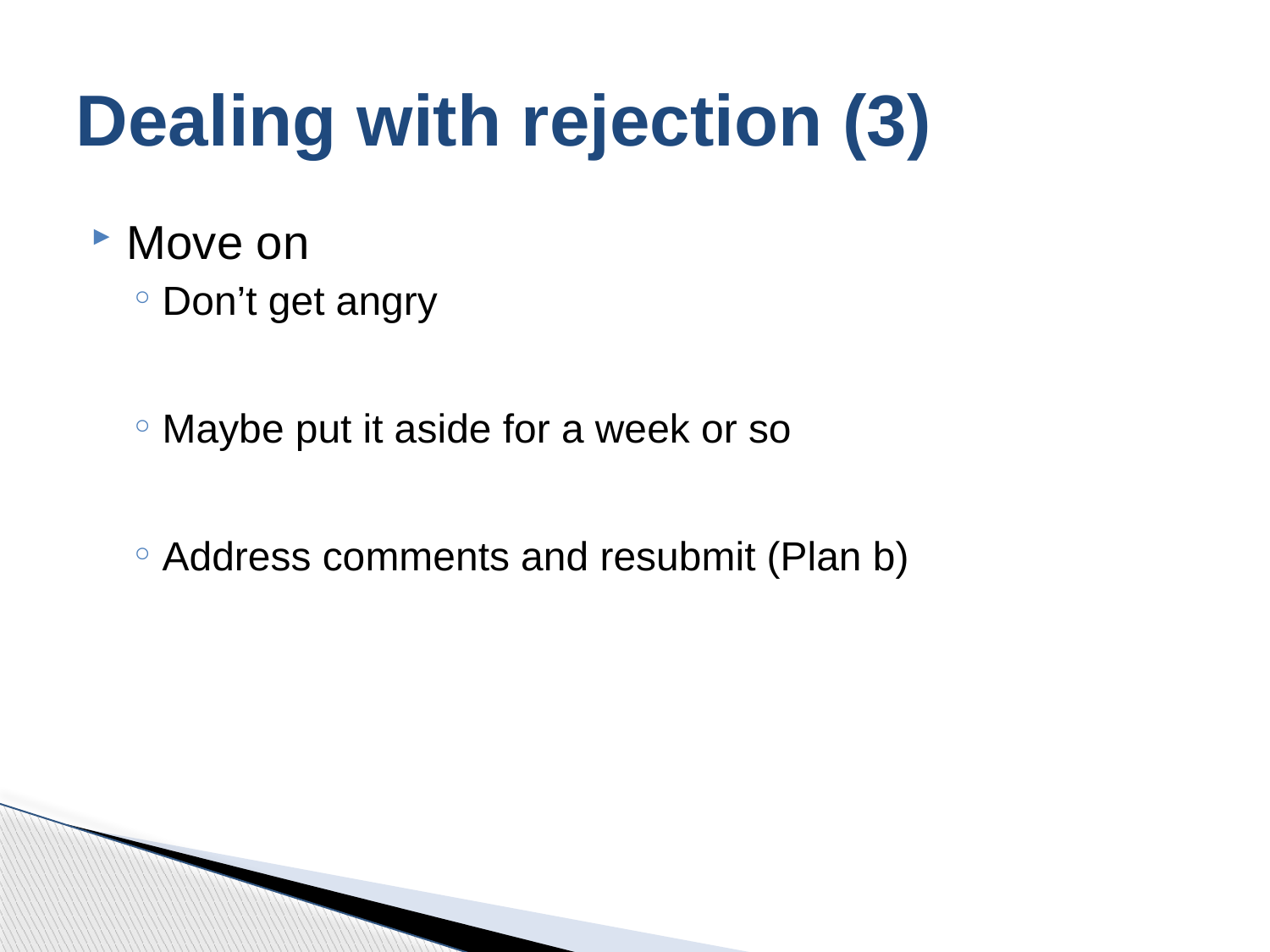

# Dealing with rejection (3)
Move on
Don’t get angry

Maybe put it aside for a week or so

Address comments and resubmit (Plan b)